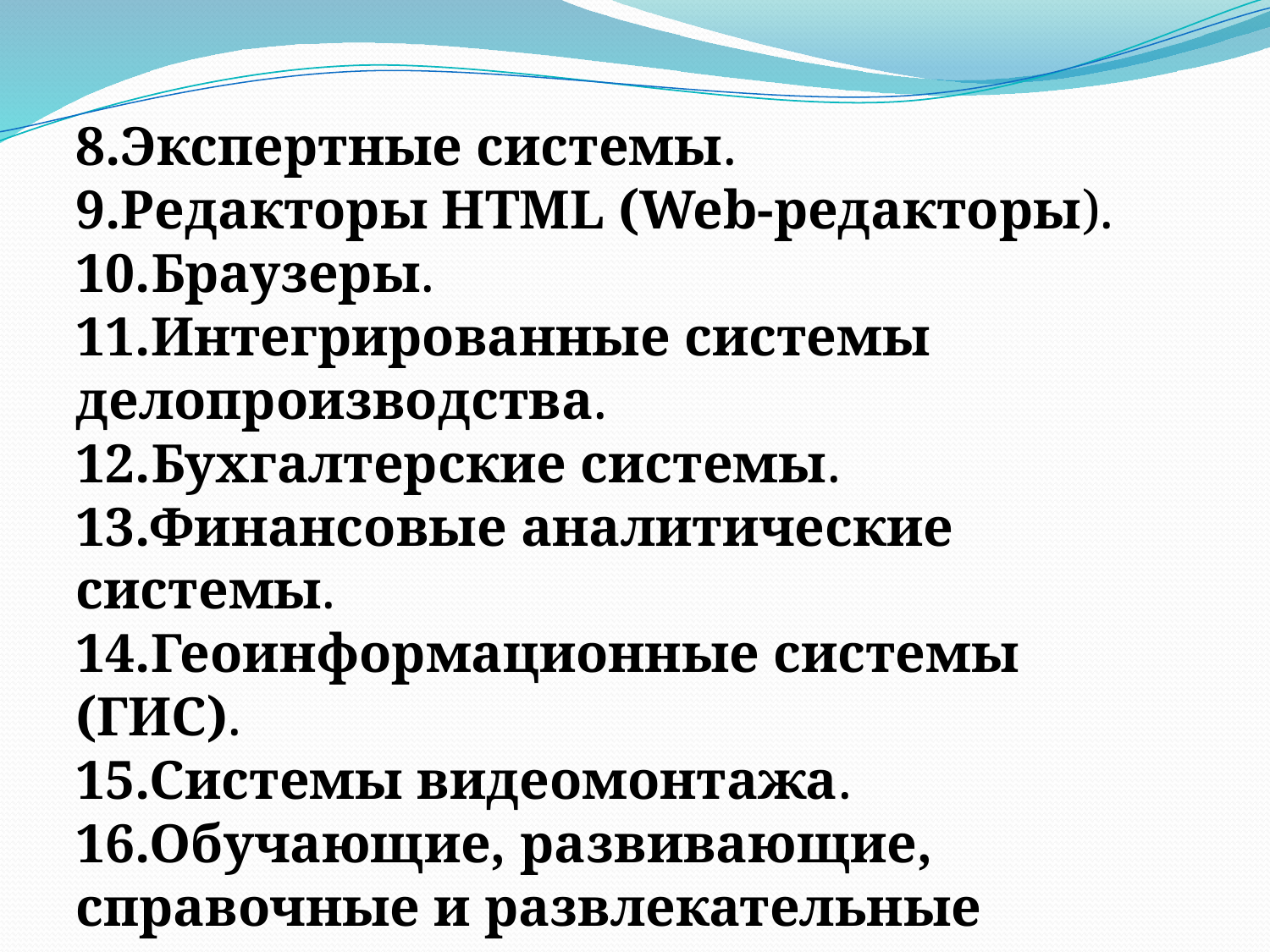

8.Экспертные системы.
9.Редакторы HTML (Web-редакторы).
10.Браузеры.
11.Интегрированные системы делопроизводства.
12.Бухгалтерские системы.
13.Финансовые аналитические системы.
14.Геоинформационные системы (ГИС).
15.Системы видеомонтажа.
16.Обучающие, развивающие, справочные и развлекательные системы и программы.